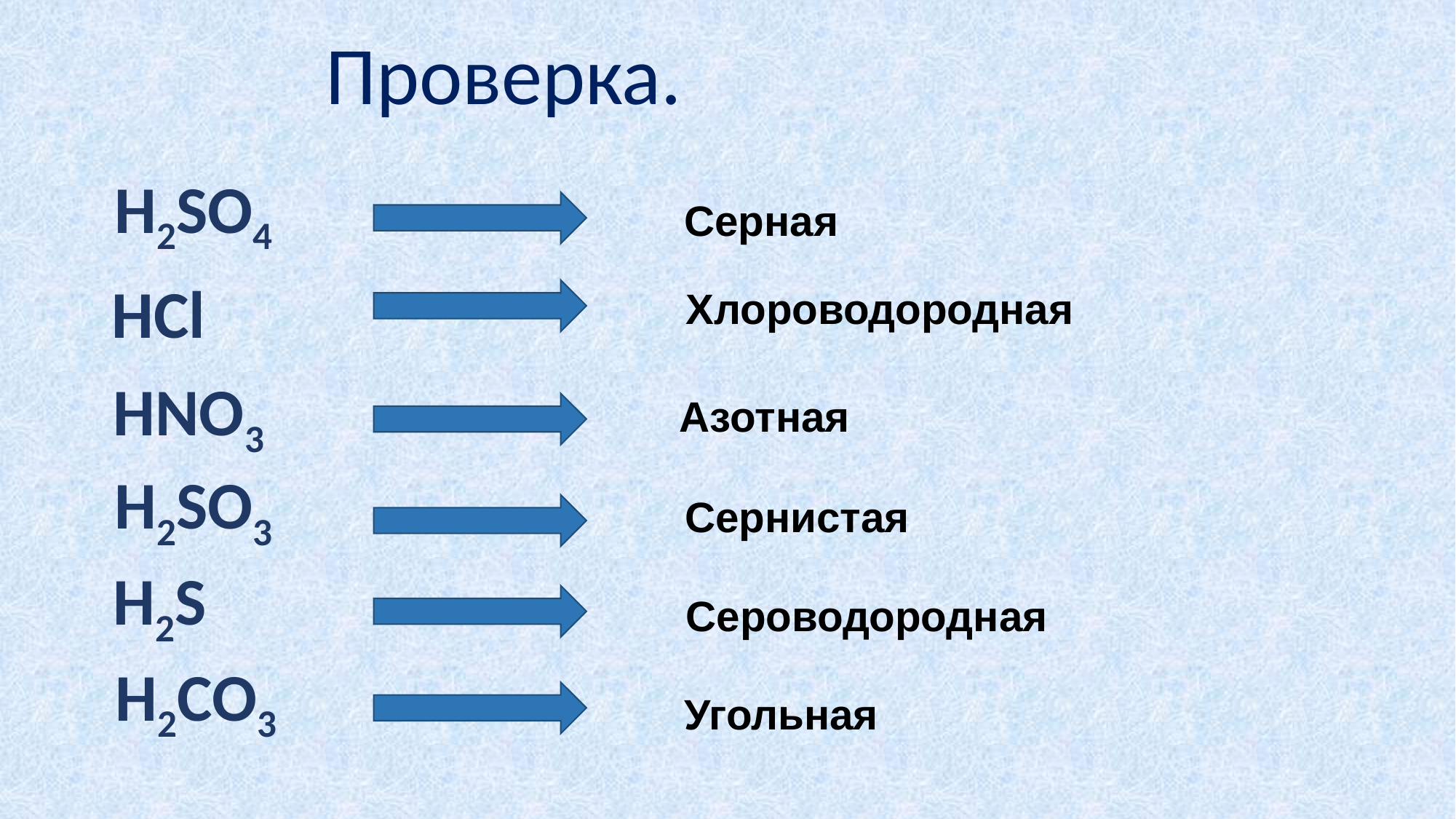

# Проверка.
H2SO4
Серная

HCl
Хлороводородная

HNO3
Азотная

H2SO3
Сернистая

H2S
Сероводородная

H2CO3

Угольная